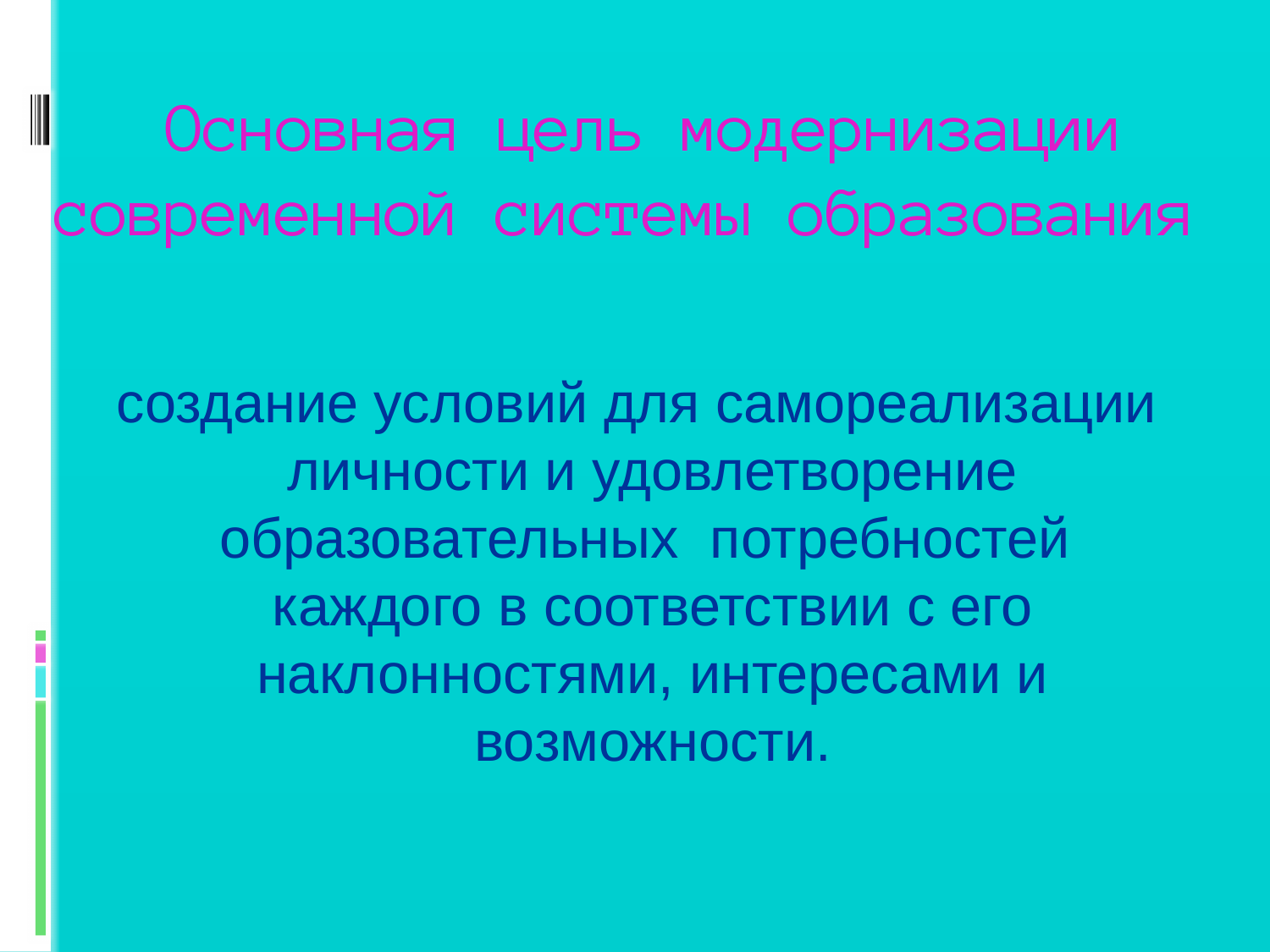

# Основная цель модернизации современной системы образования
 создание условий для самореализации личности и удовлетворение образовательных  потребностей  каждого в соответствии с его наклонностями, интересами и возможности.